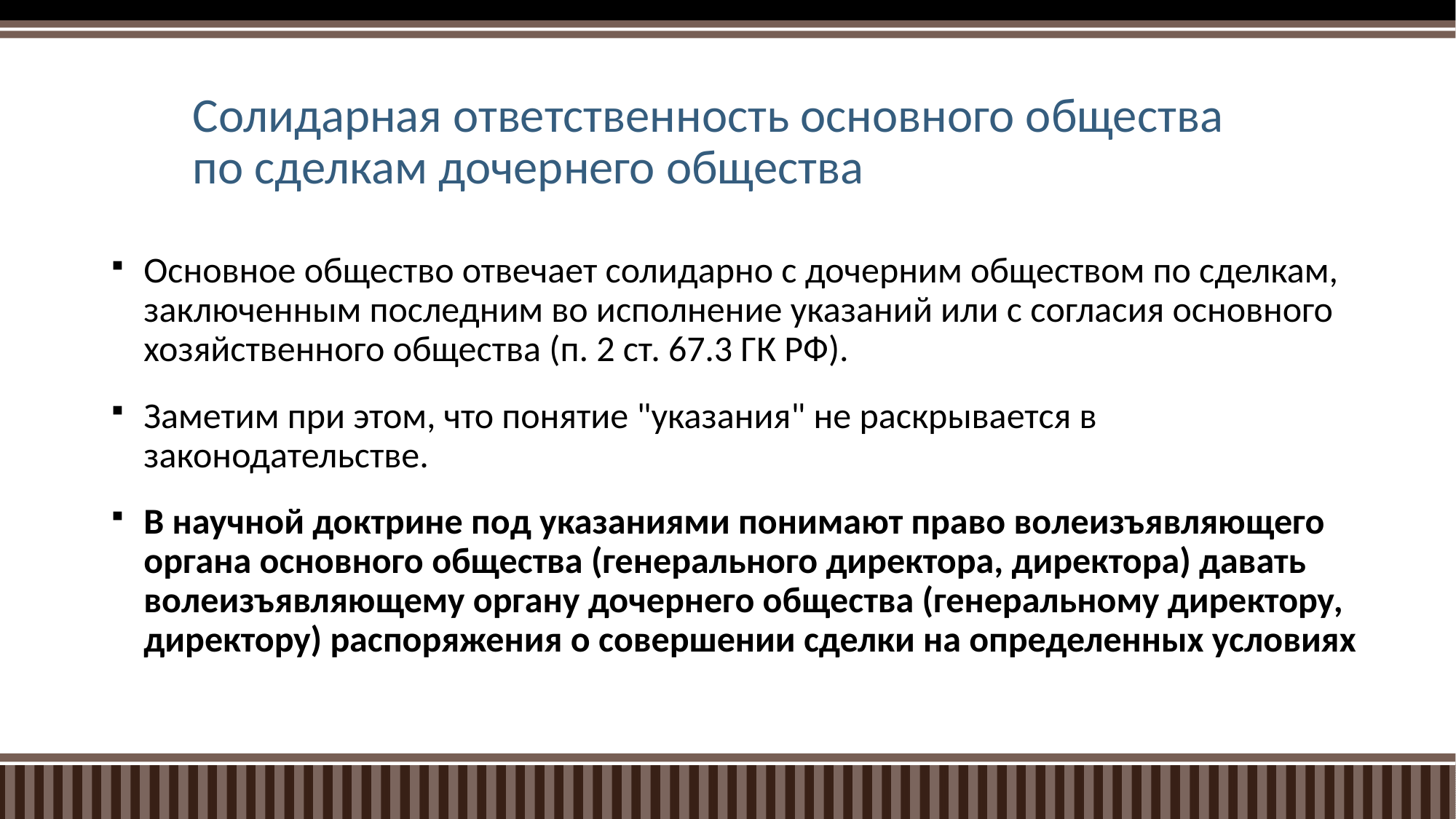

# Солидарная ответственность основного общества по сделкам дочернего общества
Основное общество отвечает солидарно с дочерним обществом по сделкам, заключенным последним во исполнение указаний или с согласия основного хозяйственного общества (п. 2 ст. 67.3 ГК РФ).
Заметим при этом, что понятие "указания" не раскрывается в законодательстве.
В научной доктрине под указаниями понимают право волеизъявляющего органа основного общества (генерального директора, директора) давать волеизъявляющему органу дочернего общества (генеральному директору, директору) распоряжения о совершении сделки на определенных условиях